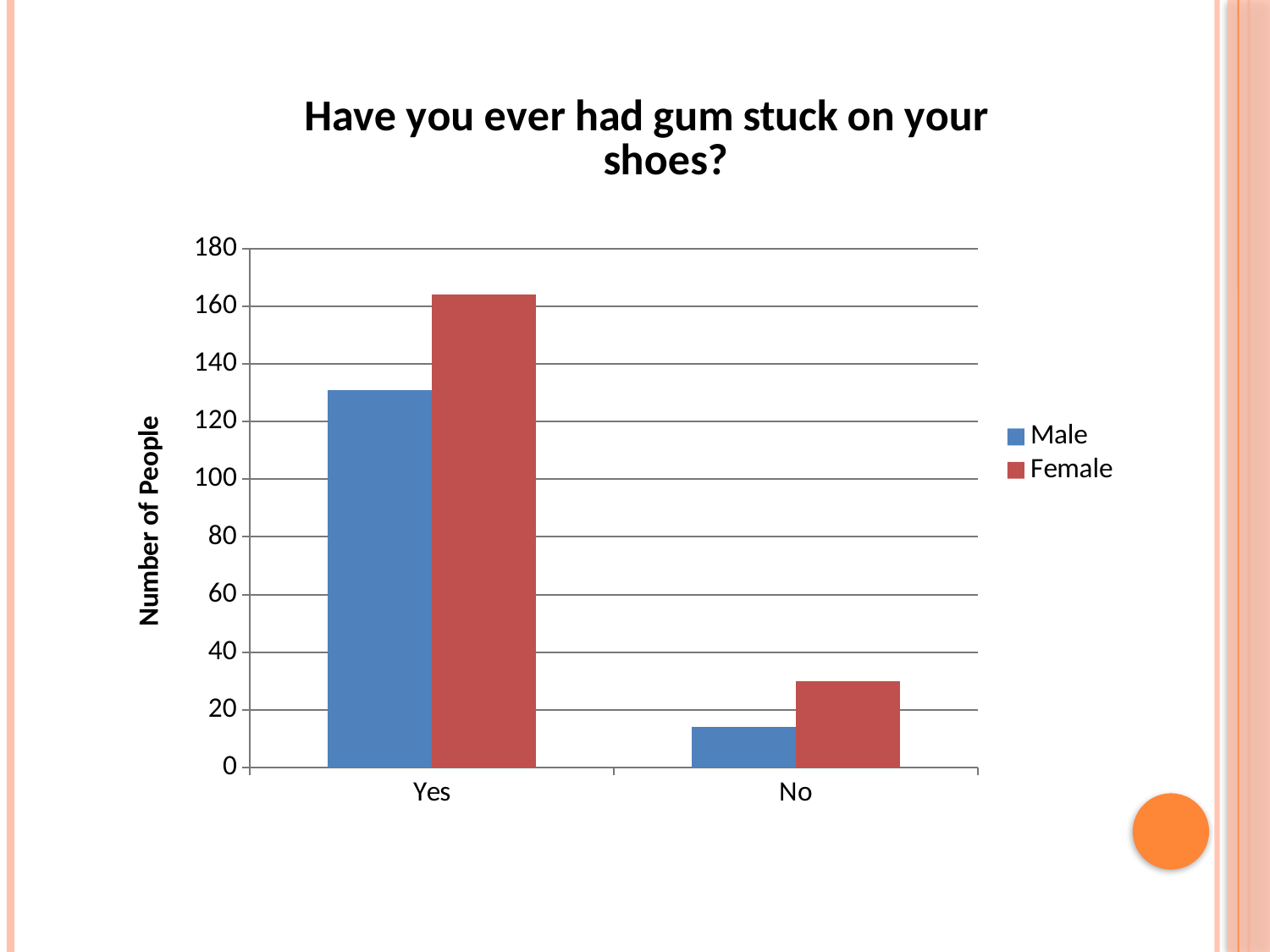

### Chart: Have you ever had gum stuck on your     shoes?

| Category | Male  | Female |
|---|---|---|
| Yes | 131.0 | 164.0 |
| No | 14.0 | 30.0 |